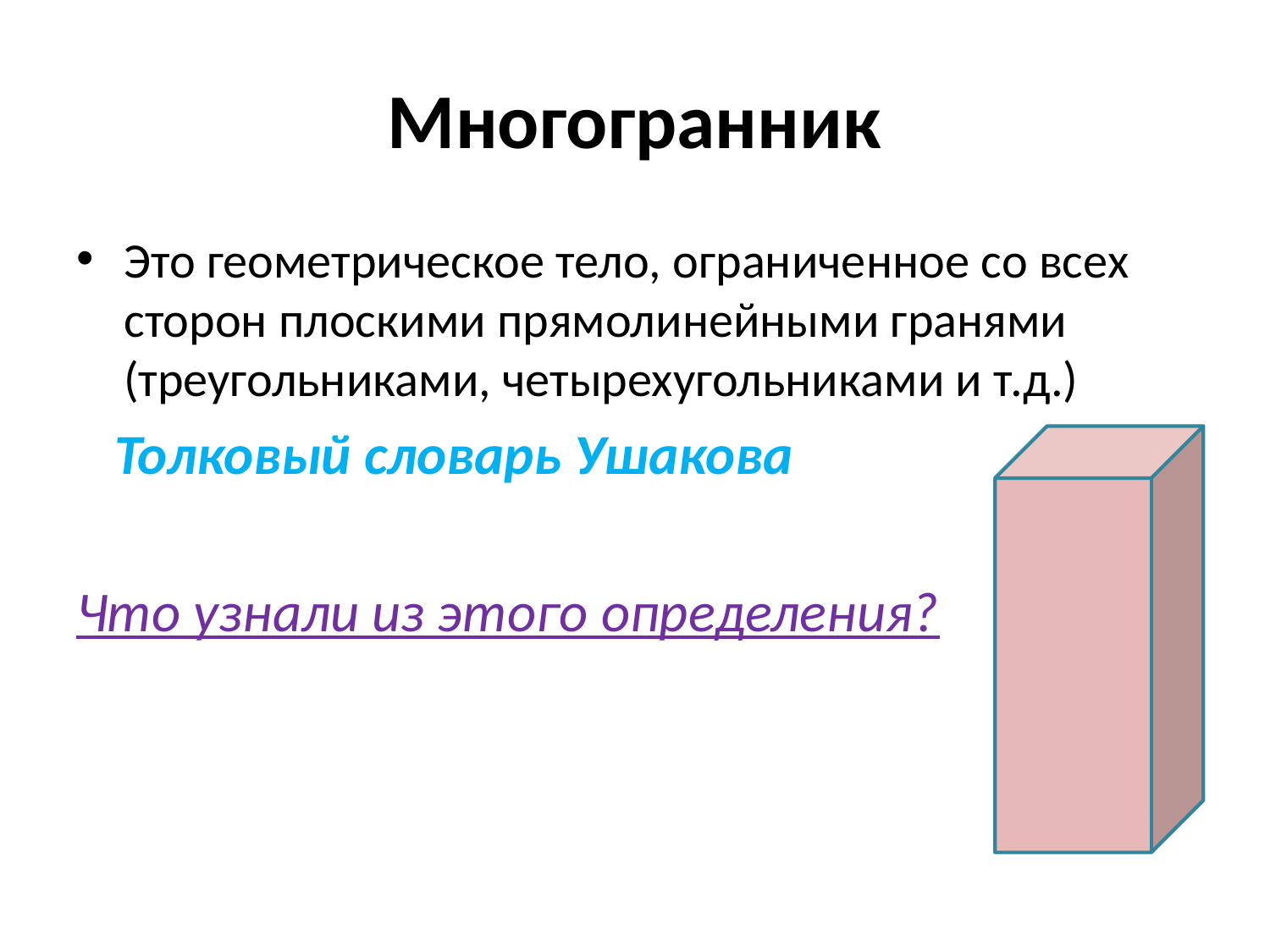

# Многогранник
Это геометрическое тело, ограниченное со всех сторон плоскими прямолинейными гранями (треугольниками, четырехугольниками и т.д.)
   Толковый словарь Ушакова

Что узнали из этого определения?